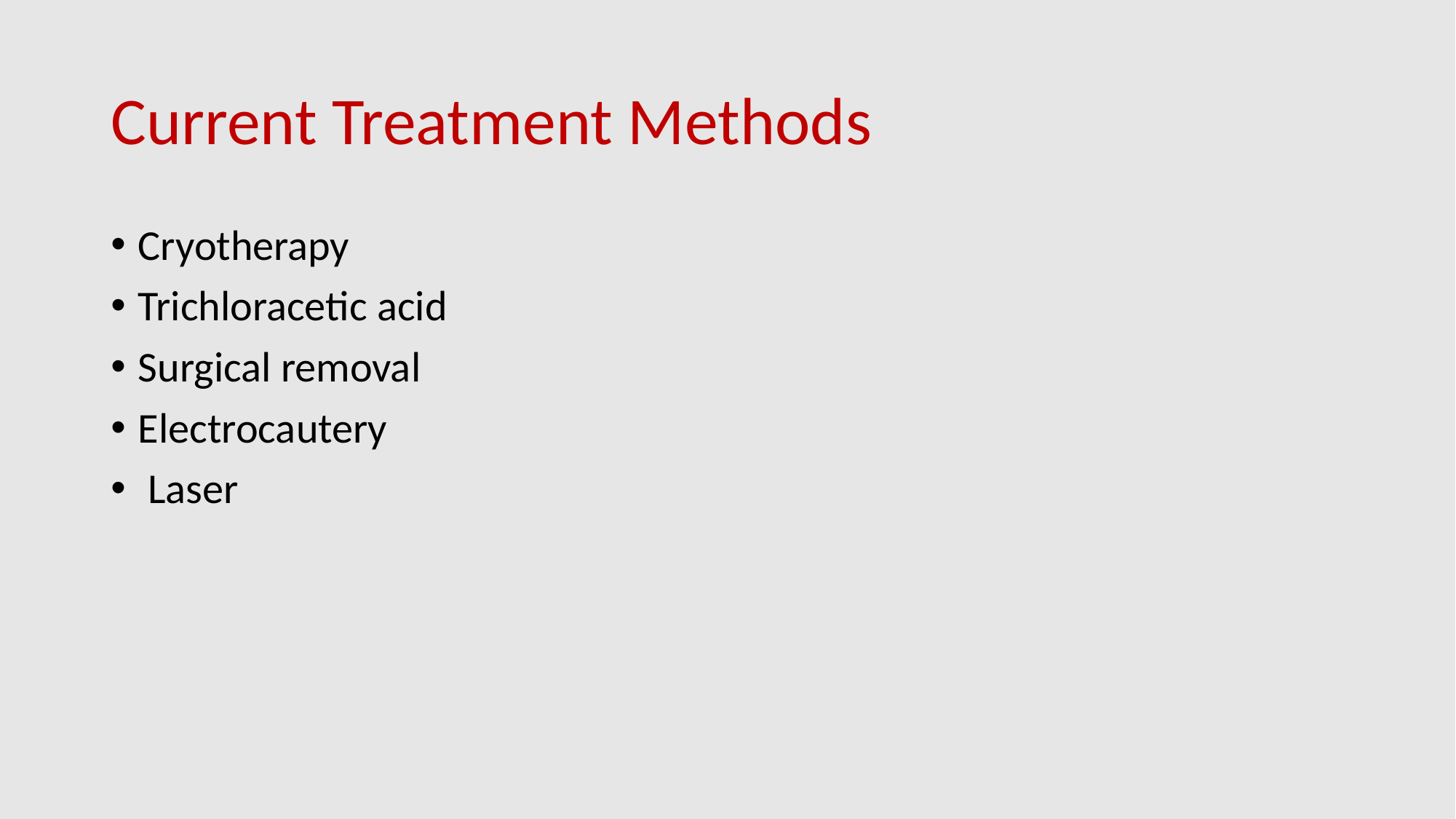

# Current Treatment Methods
Cryotherapy
Trichloracetic acid
Surgical removal
Electrocautery
 Laser